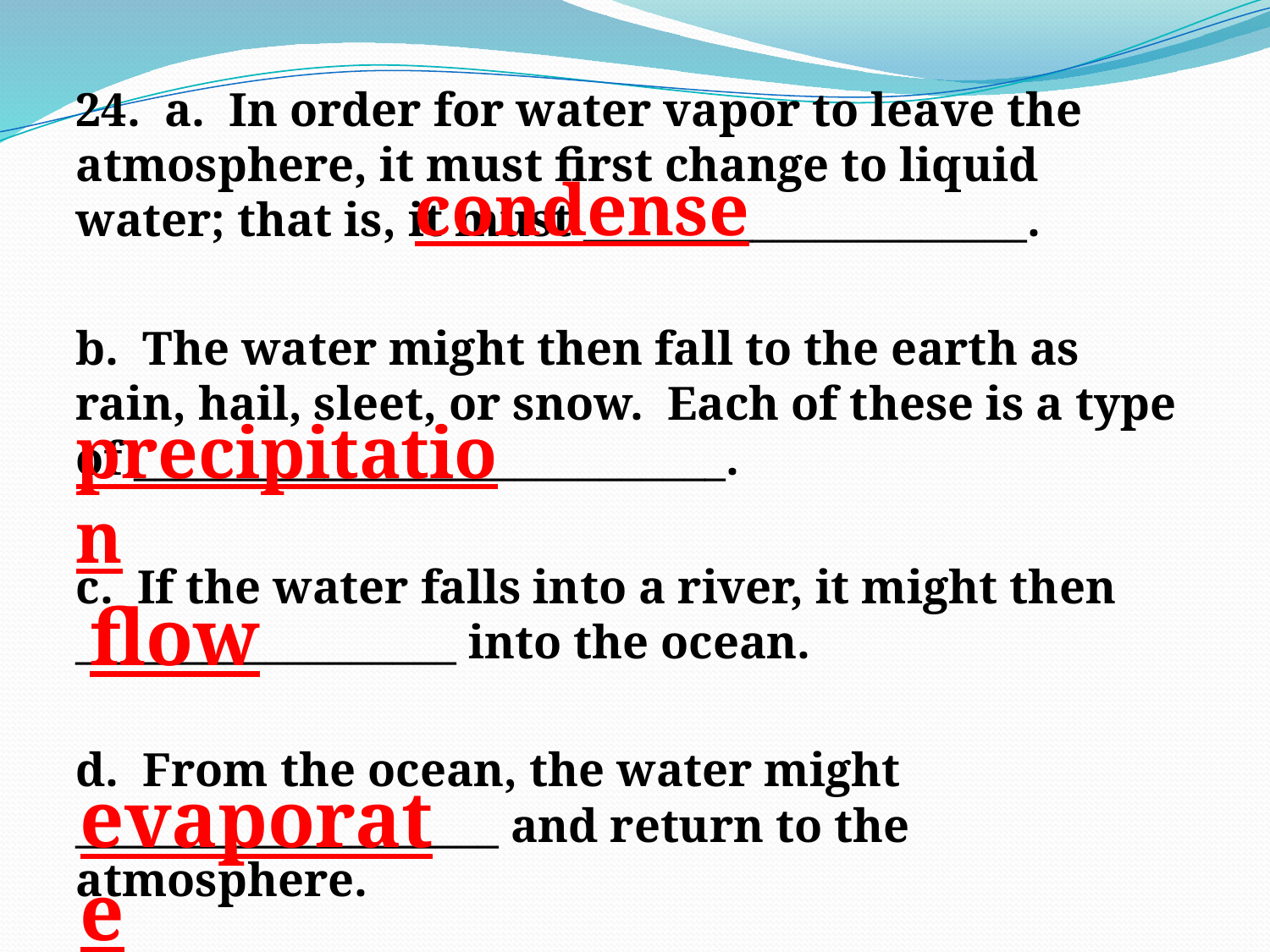

24.  a.  In order for water vapor to leave the atmosphere, it must first change to liquid water; that is, it must _____________________.

b.  The water might then fall to the earth as rain, hail, sleet, or snow.  Each of these is a type of ____________________________.

c.  If the water falls into a river, it might then __________________ into the ocean.

d.  From the ocean, the water might ____________________ and return to the atmosphere.

condense
precipitation
flow
evaporate